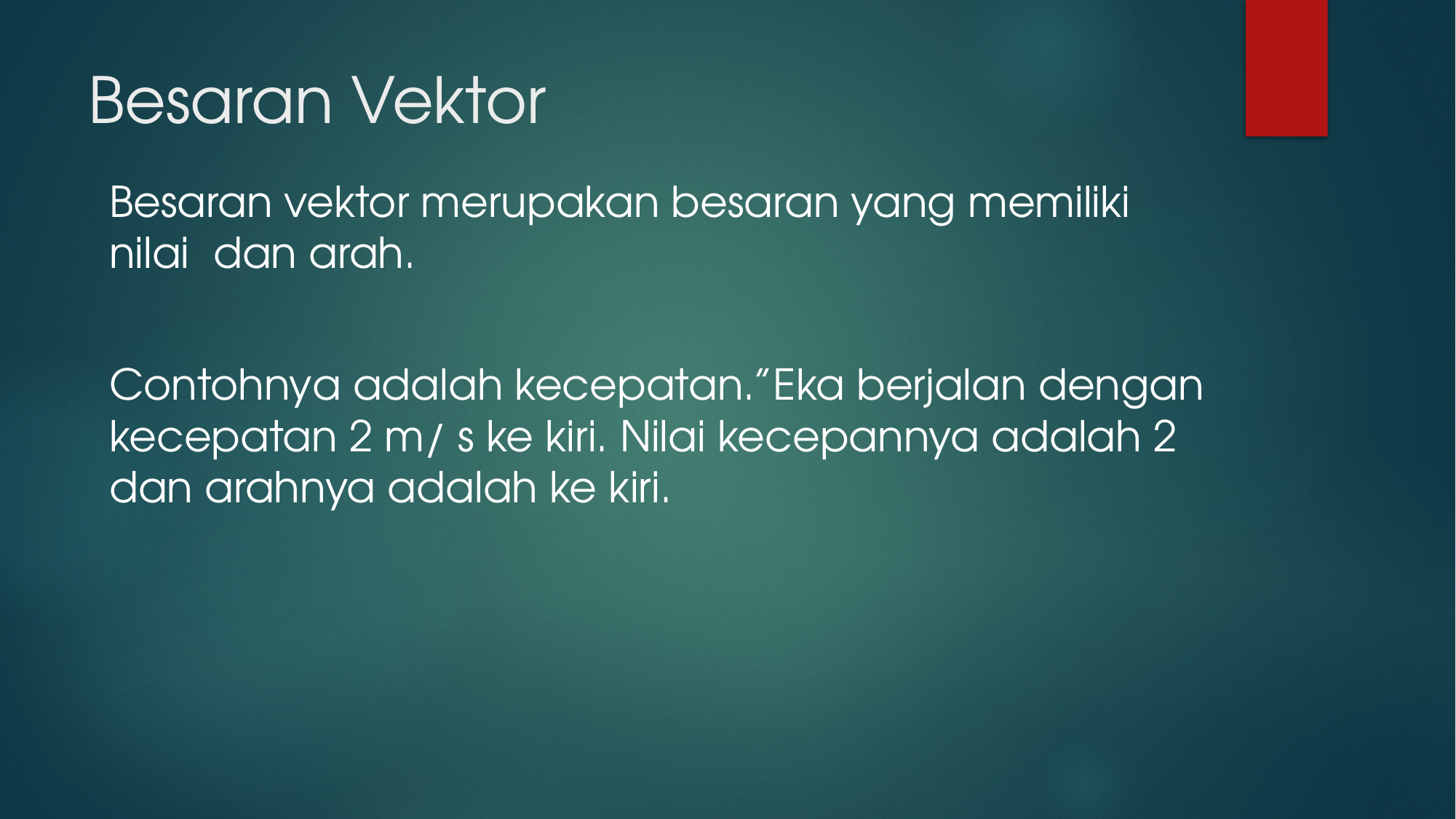

# Besaran Vektor
Besaran vektor merupakan besaran yang memiliki nilai  dan arah.

Contohnya adalah kecepatan.”Eka berjalan dengan kecepatan 2 m/ s ke kiri. Nilai kecepannya adalah 2 dan arahnya adalah ke kiri.